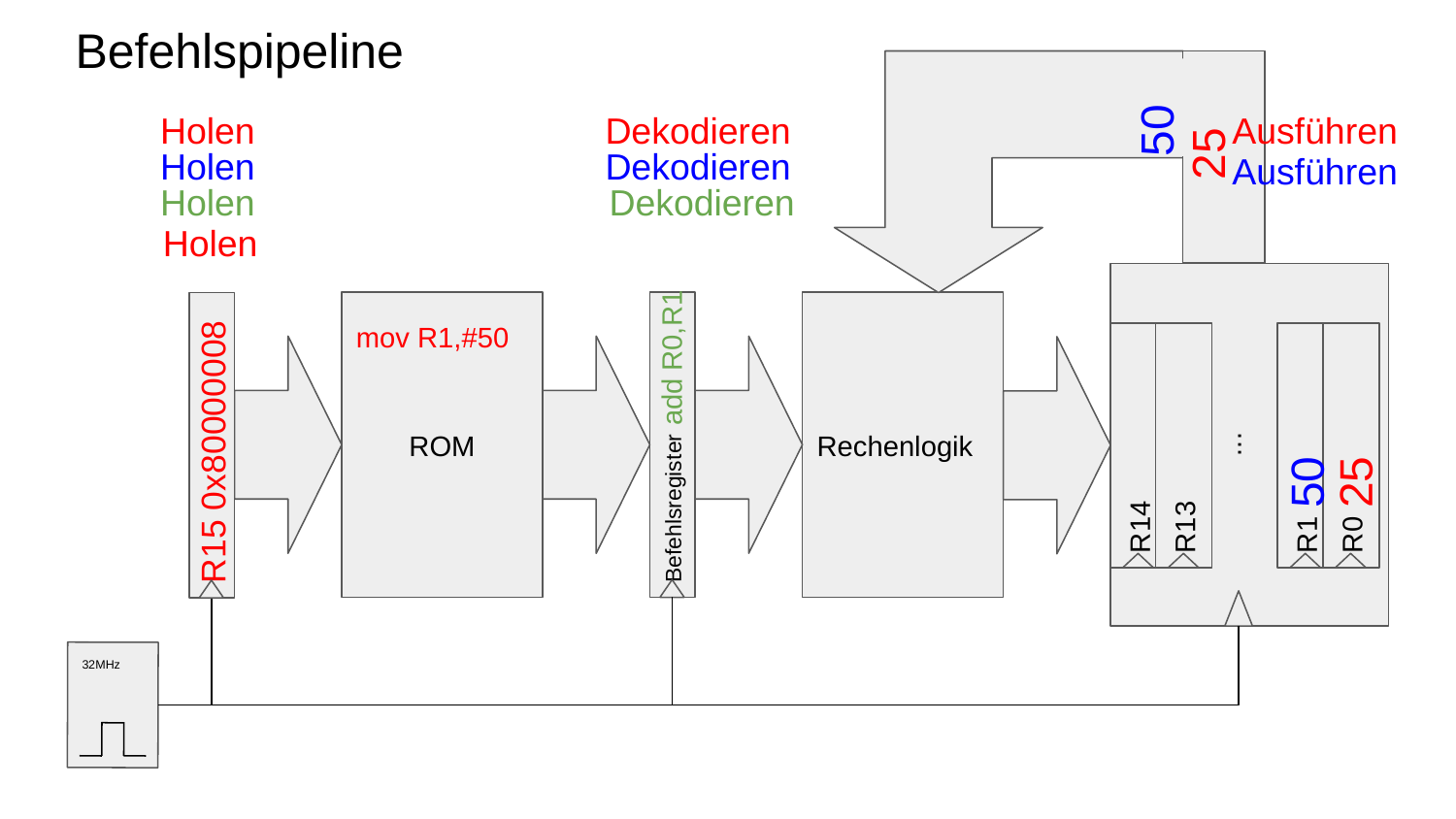

# Befehlspipeline

50
25
Holen
Dekodieren
Ausführen
Holen
Dekodieren
Ausführen
Dekodieren
Holen
Holen
ROM
Rechenlogik
R13

R14

R0

R1

add R0,R1
mov R1,#50
...

50
25
Befehlsregister

R15 0x80000008

32MHz